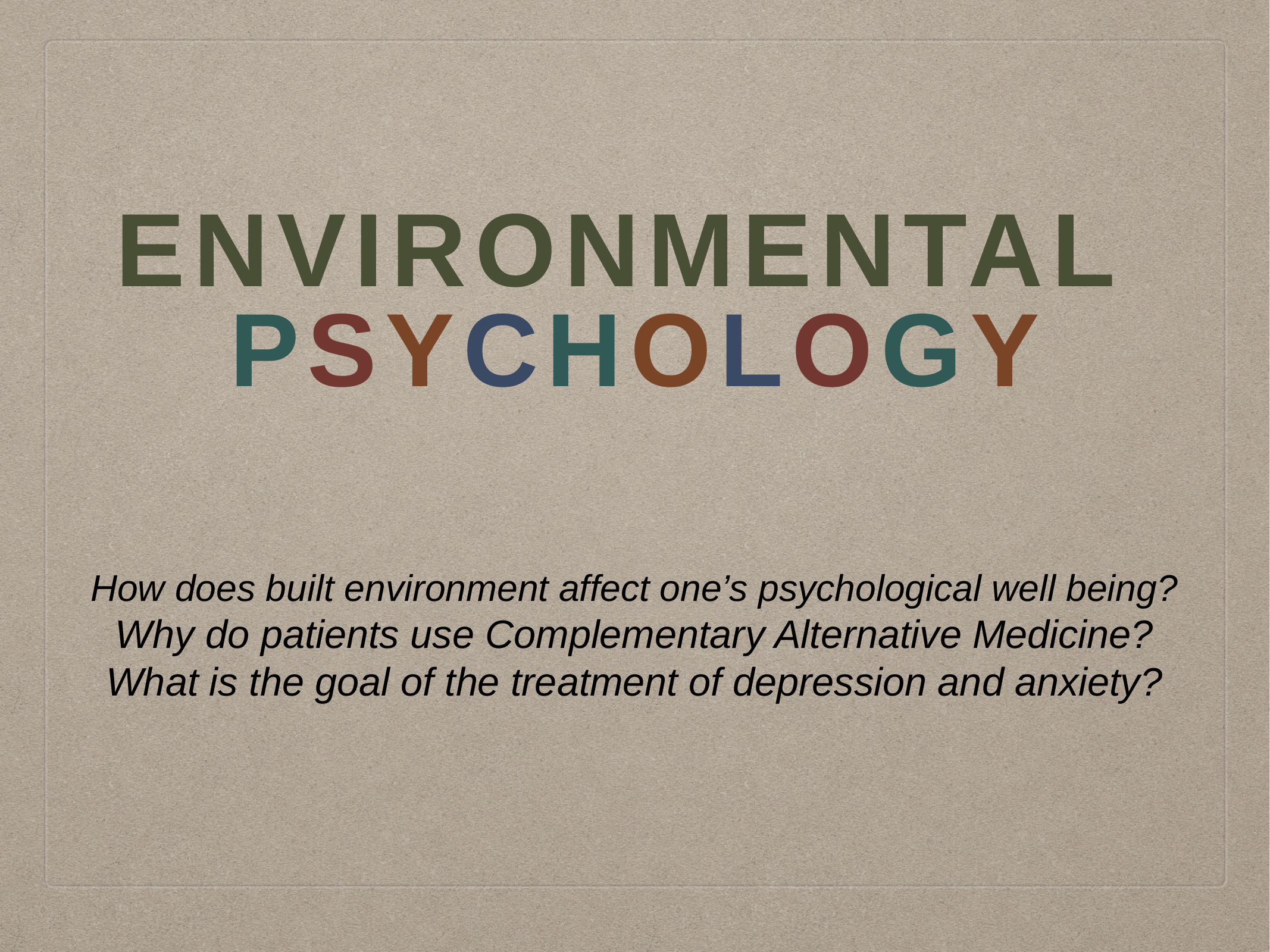

# Environmental
Psychology
How does built environment affect one’s psychological well being?
Why do patients use Complementary Alternative Medicine?
What is the goal of the treatment of depression and anxiety?